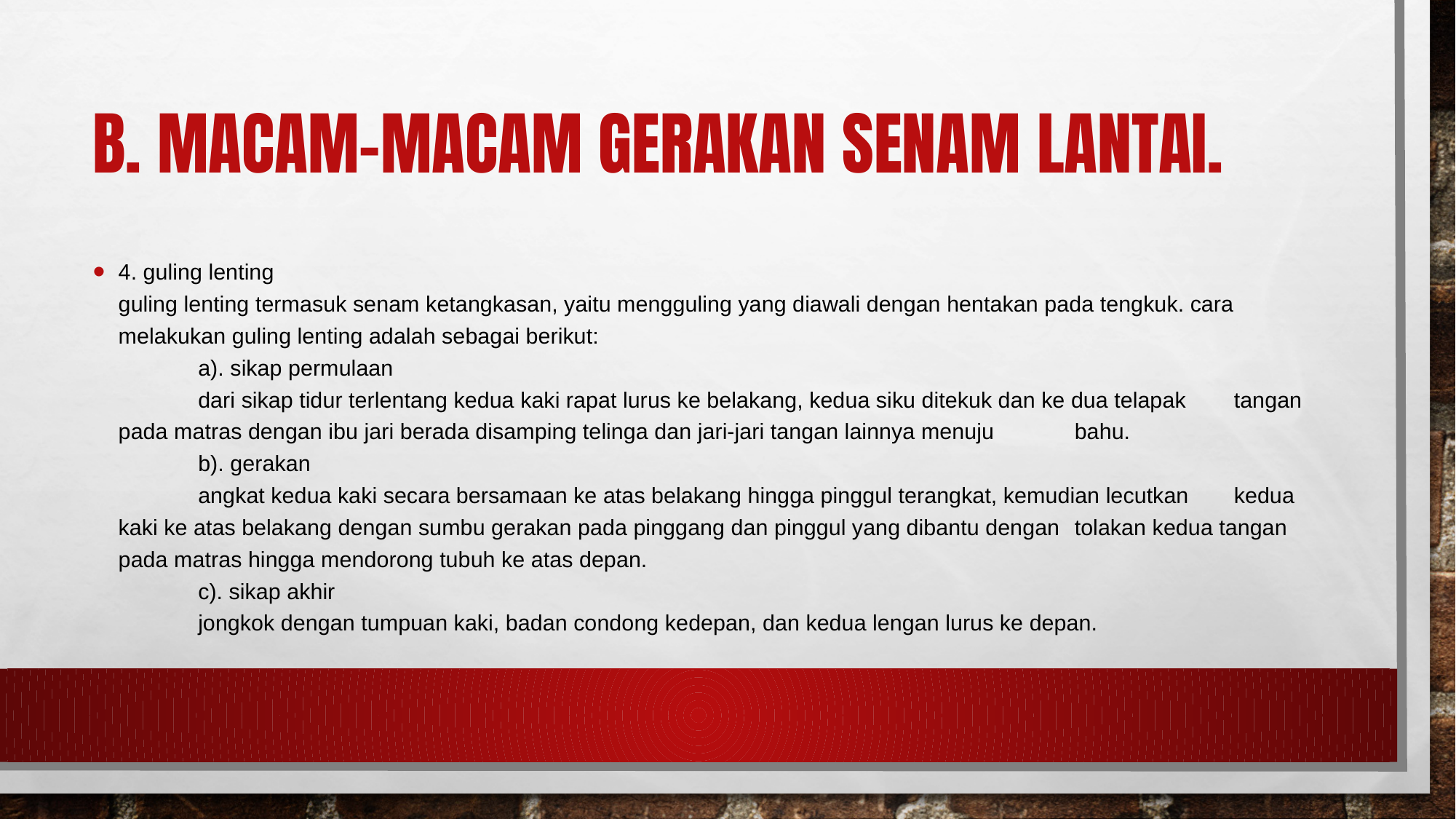

# B. Macam-macam gerakan senam lantai.
4. guling lenting 
guling lenting termasuk senam ketangkasan, yaitu mengguling yang diawali dengan hentakan pada tengkuk. cara melakukan guling lenting adalah sebagai berikut: 
	a). sikap permulaan 
	dari sikap tidur terlentang kedua kaki rapat lurus ke belakang, kedua siku ditekuk dan ke dua telapak 	tangan pada matras dengan ibu jari berada disamping telinga dan jari-jari tangan lainnya menuju 	bahu. 
	b). gerakan 
	angkat kedua kaki secara bersamaan ke atas belakang hingga pinggul terangkat, kemudian lecutkan 	kedua kaki ke atas belakang dengan sumbu gerakan pada pinggang dan pinggul yang dibantu dengan 	tolakan kedua tangan pada matras hingga mendorong tubuh ke atas depan. 
	c). sikap akhir 
	jongkok dengan tumpuan kaki, badan condong kedepan, dan kedua lengan lurus ke depan.